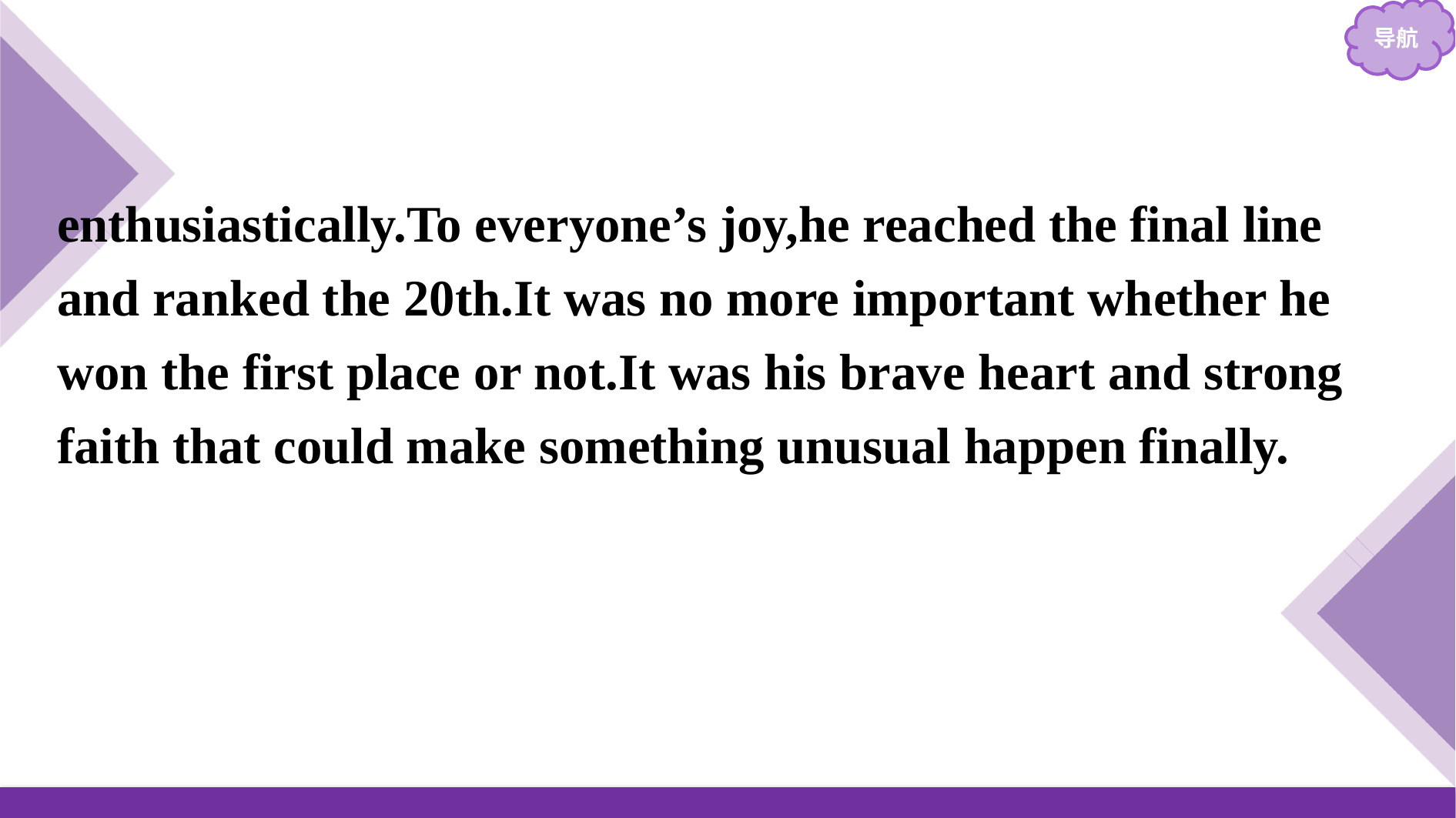

enthusiastically.To everyone’s joy,he reached the final line and ranked the 20th.It was no more important whether he won the first place or not.It was his brave heart and strong faith that could make something unusual happen finally.